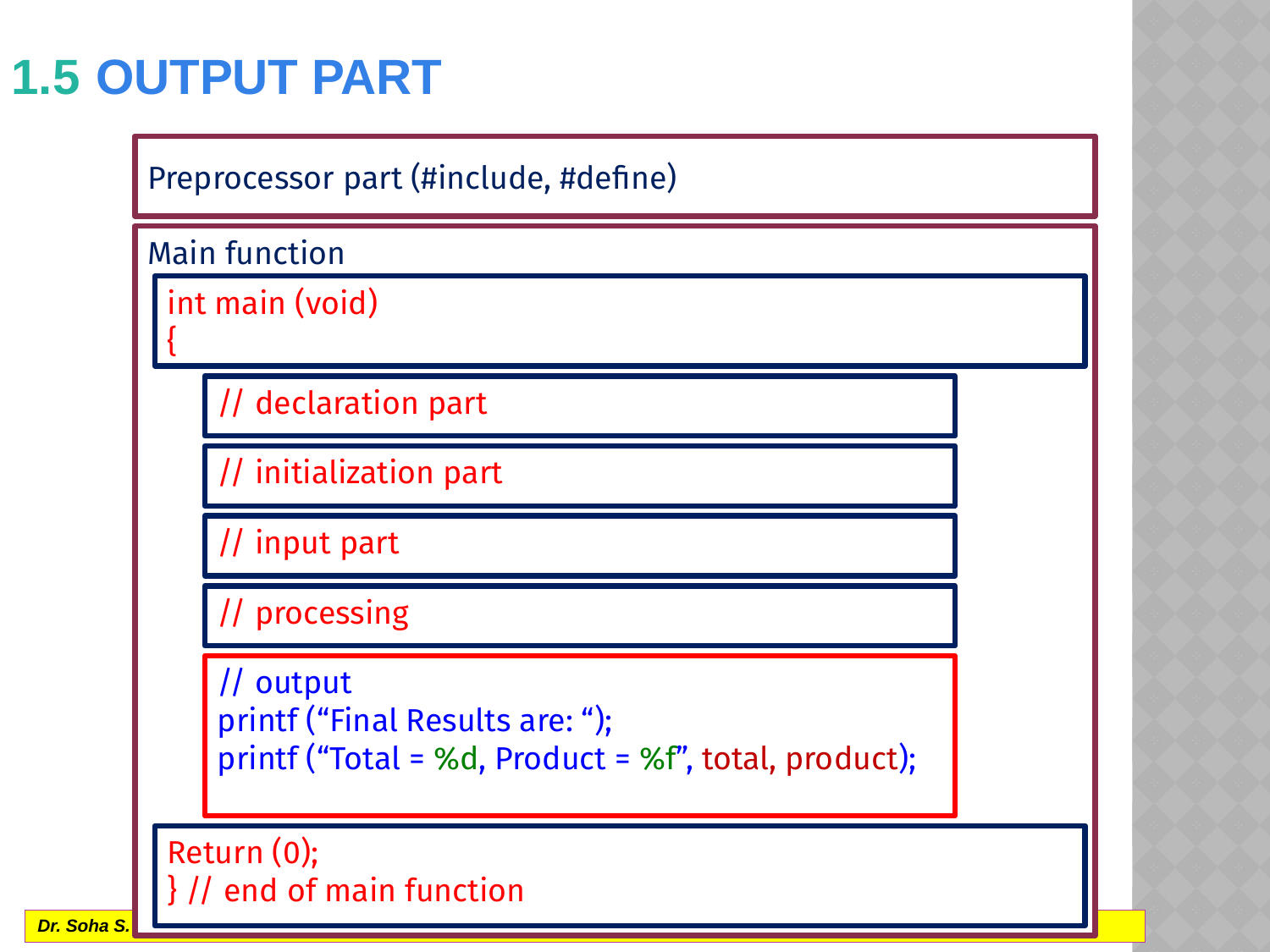

# 1.5 output part
Preprocessor part (#include, #define)
Main function
int main (void)
{
// declaration part
// initialization part
// input part
// processing
// output
printf (“Final Results are: “);
printf (“Total = %d, Product = %f”, total, product);
Return (0);
} // end of main function
Dr. Soha S. Zaghloul			10